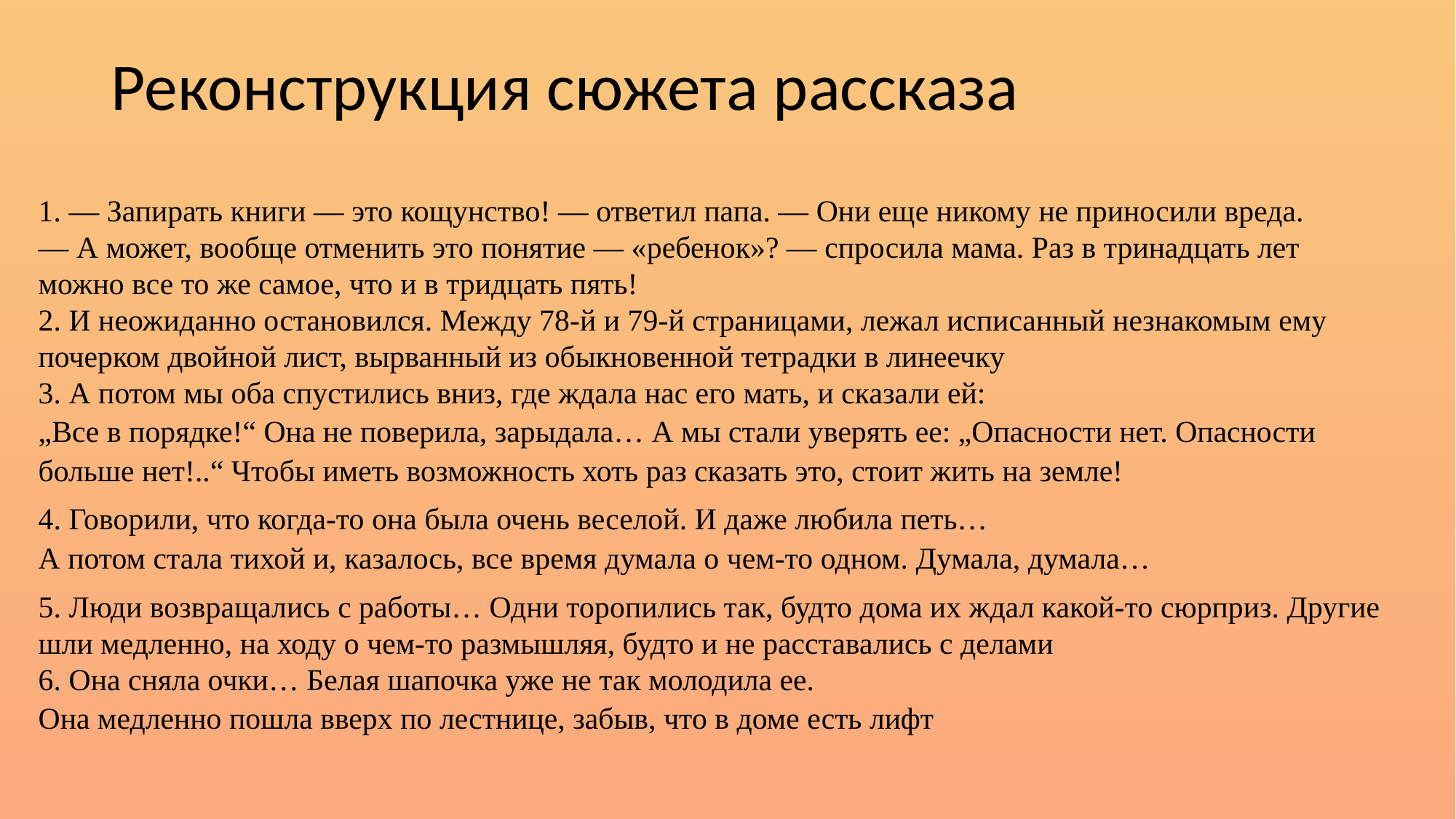

# Реконструкция сюжета рассказа
1. — Запирать книги — это кощунство! — ответил папа. — Они еще никому не приносили вреда.
— А может, вообще отменить это понятие — «ребенок»? — спросила мама. Раз в тринадцать лет можно все то же самое, что и в тридцать пять!
2. И неожиданно остановился. Между 78-й и 79-й страницами, лежал исписанный незнакомым ему почерком двойной лист, вырванный из обыкновенной тетрадки в линеечку
3. А потом мы оба спустились вниз, где ждала нас его мать, и сказали ей:
„Все в порядке!“ Она не поверила, зарыдала… А мы стали уверять ее: „Опасности нет. Опасности больше нет!..“ Чтобы иметь возможность хоть раз сказать это, стоит жить на земле!
4. Говорили, что когда-то она была очень веселой. И даже любила петь…
А потом стала тихой и, казалось, все время думала о чем-то одном. Думала, думала…
5. Люди возвращались с работы… Одни торопились так, будто дома их ждал какой-то сюрприз. Другие шли медленно, на ходу о чем-то размышляя, будто и не расставались с делами
6. Она сняла очки… Белая шапочка уже не так молодила ее.
Она медленно пошла вверх по лестнице, забыв, что в доме есть лифт